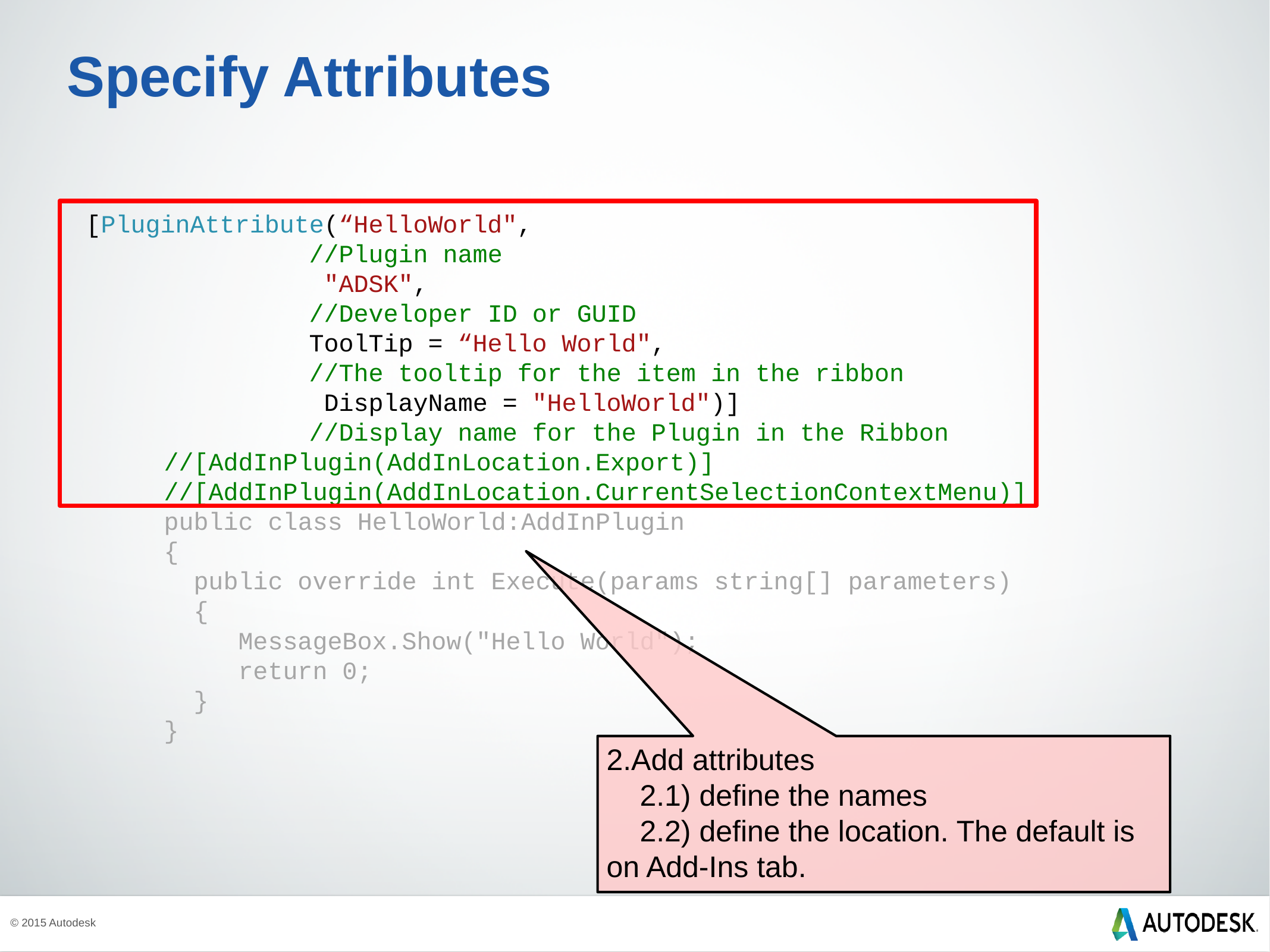

# Specify Attributes

   [PluginAttribute(“HelloWorld",
			//Plugin name
                   "ADSK",
                  //Developer ID or GUID
                  ToolTip = “Hello World",
                  //The tooltip for the item in the ribbon
                   DisplayName = "HelloWorld")]
                  //Display name for the Plugin in the Ribbon
    //[AddInPlugin(AddInLocation.Export)]
    //[AddInPlugin(AddInLocation.CurrentSelectionContextMenu)]
    public class HelloWorld:AddInPlugin
    {
      public override int Execute(params string[] parameters)
      {
         MessageBox.Show("Hello World");
         return 0;
      }
    }

2.Add attributes
    2.1) define the names
    2.2) define the location. The default is on Add-Ins tab.